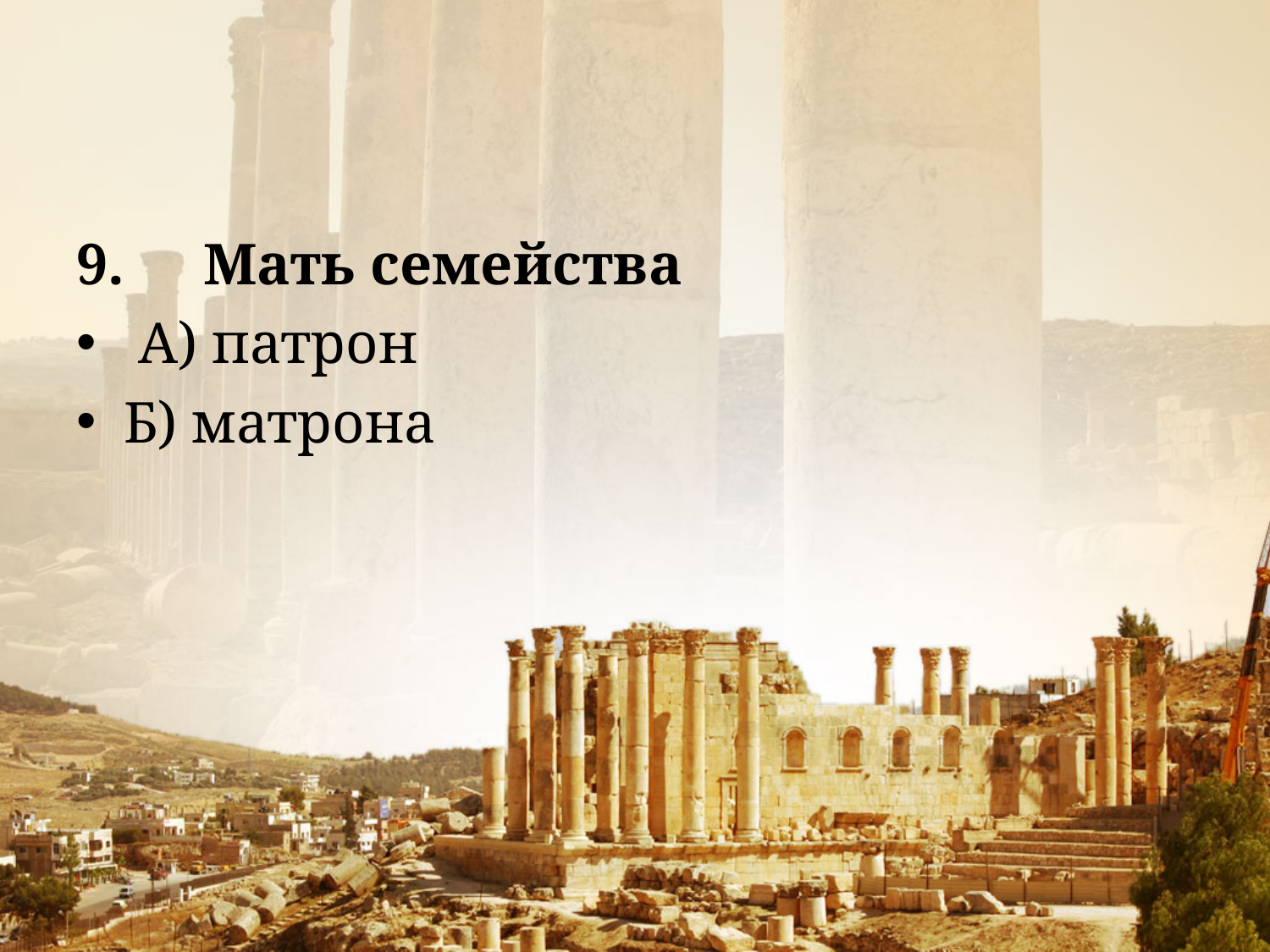

#
9.	Мать семейства
 А) патрон
Б) матрона